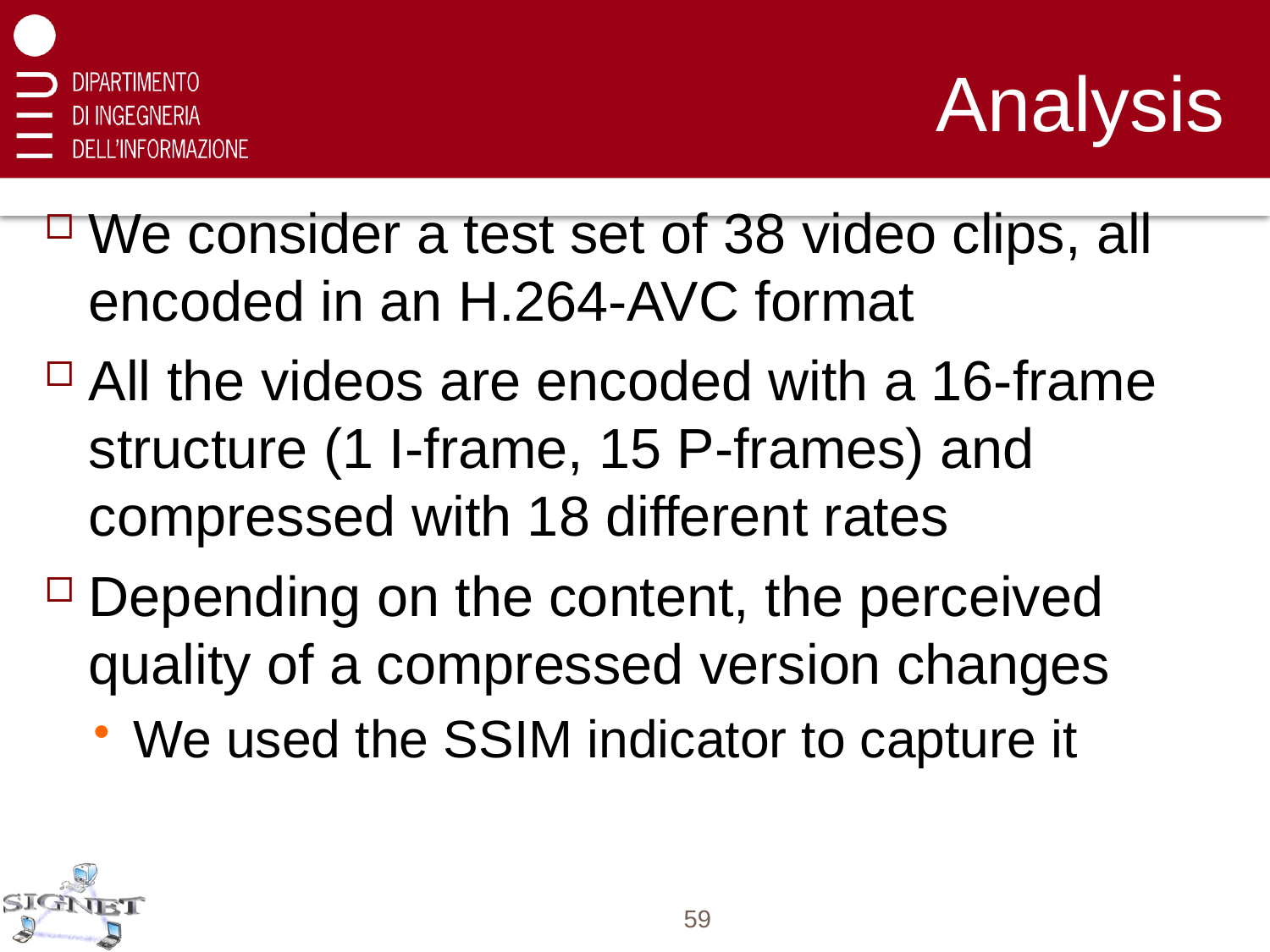

# Analysis
We consider a test set of 38 video clips, all encoded in an H.264-AVC format
All the videos are encoded with a 16-frame structure (1 I-frame, 15 P-frames) and compressed with 18 different rates
Depending on the content, the perceived quality of a compressed version changes
We used the SSIM indicator to capture it

59